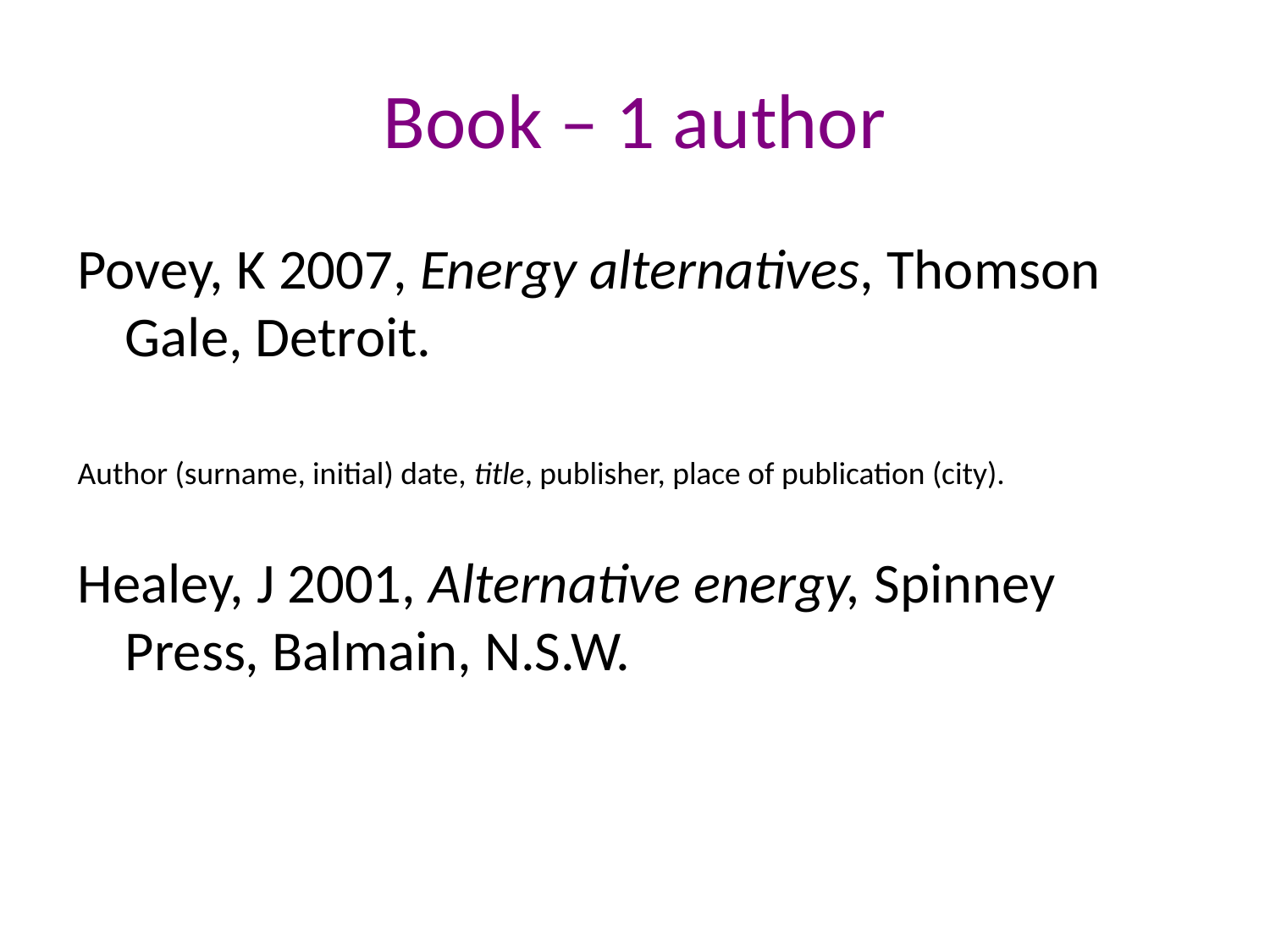

# Book – 1 author
Povey, K 2007, Energy alternatives, Thomson Gale, Detroit.

Author (surname, initial) date, title, publisher, place of publication (city).

Healey, J 2001, Alternative energy, Spinney Press, Balmain, N.S.W.